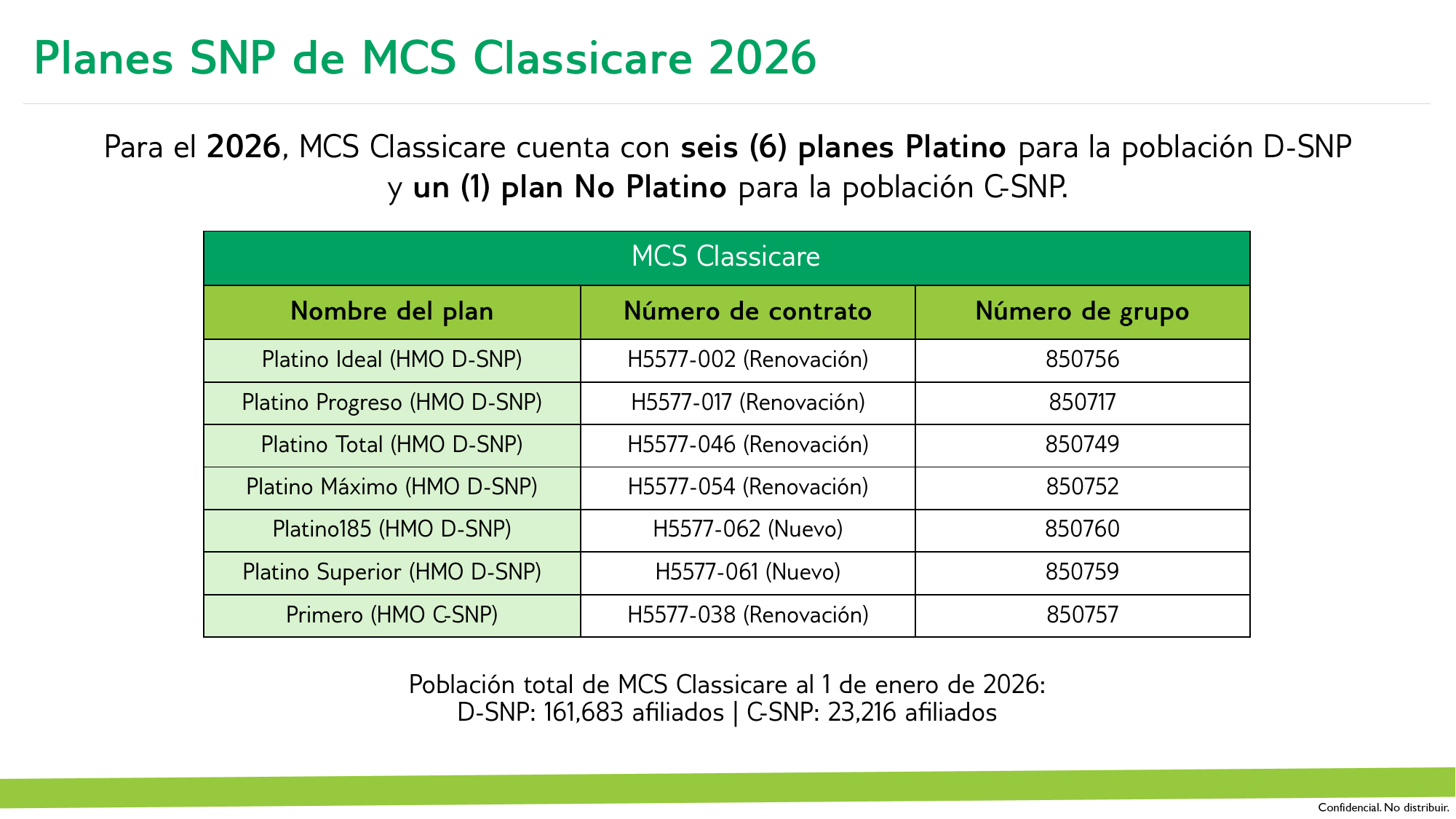

Planes SNP de MCS Classicare 2026
Para el 2026, MCS Classicare cuenta con seis (6) planes Platino para la población D-SNP
y un (1) plan No Platino para la población C-SNP.
| MCS Classicare |  |  |
| --- | --- | --- |
| Nombre del plan | Número de contrato | Número de grupo |
| Platino Ideal (HMO D-SNP) | H5577-002 (Renovación) | 850756 |
| Platino Progreso (HMO D-SNP) | H5577-017 (Renovación) | 850717 |
| Platino Total (HMO D-SNP) | H5577-046 (Renovación) | 850749 |
| Platino Máximo (HMO D-SNP) | H5577-054 (Renovación) | 850752 |
| Platino185 (HMO D-SNP) | H5577-062 (Nuevo) | 850760 |
| Platino Superior (HMO D-SNP) | H5577-061 (Nuevo) | 850759 |
| Primero (HMO C-SNP) | H5577-038 (Renovación) | 850757 |
Población total de MCS Classicare al 1 de enero de 2026:
D-SNP: 161,683 afiliados | C-SNP: 23,216 afiliados